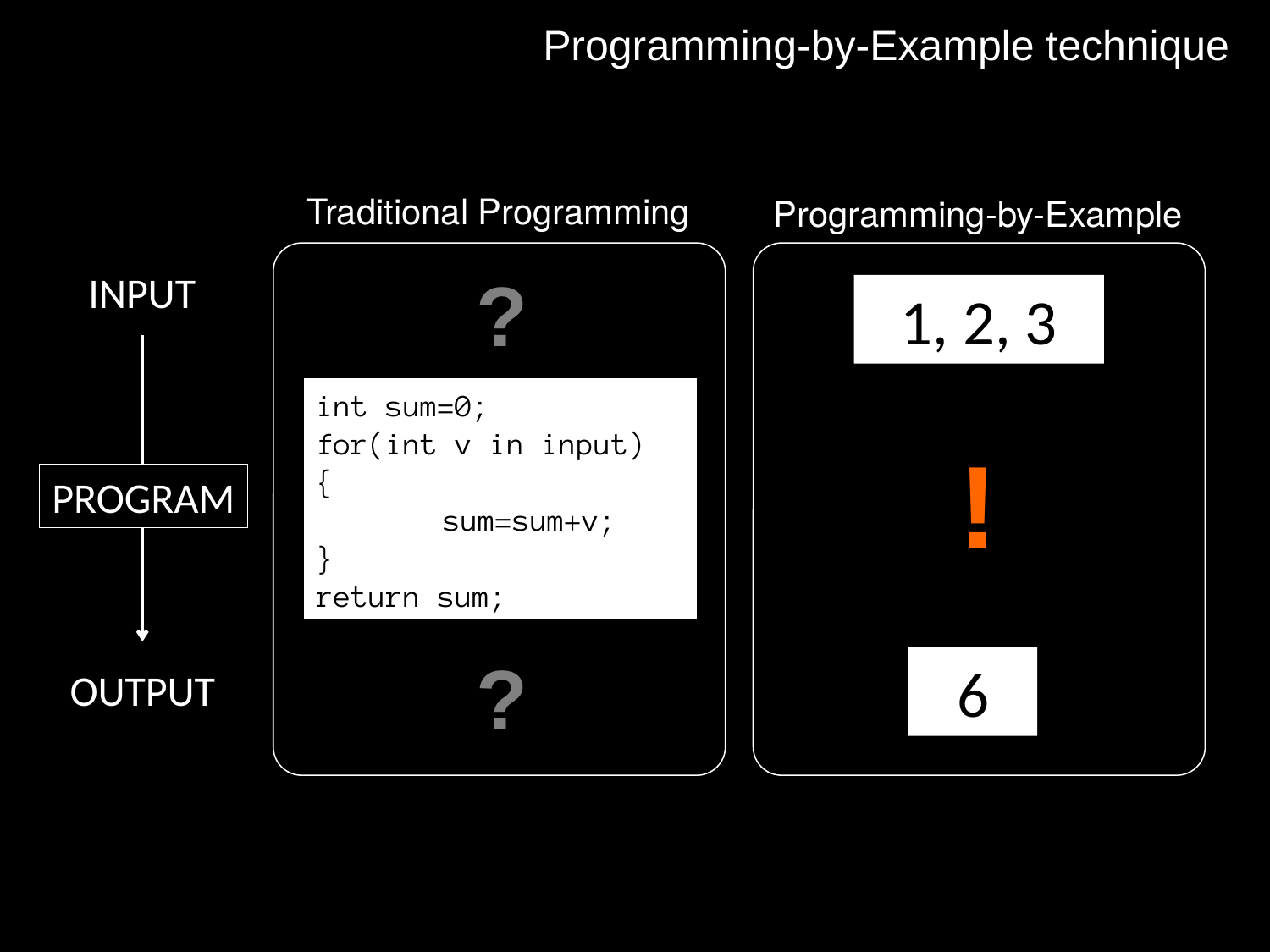

Programming-by-Example technique
Traditional Programming
Programming-by-Example

?
INPUT
PROGRAM
OUTPUT
1, 2, 3
int sum=0;
for(int v in input)
{
	sum=sum+v;
}
return sum;
!
?
6